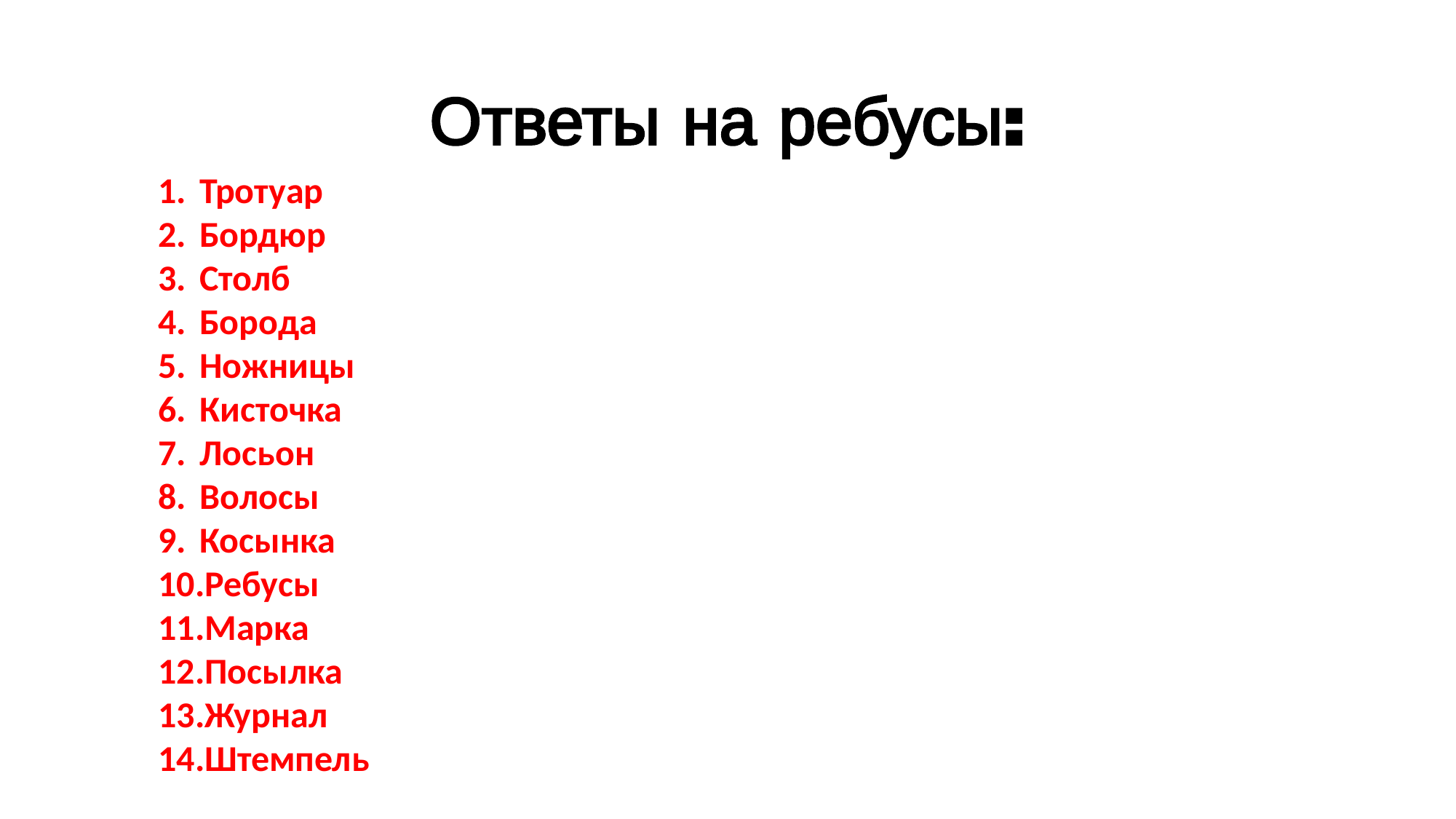

# Ответы на ребусы:
Тротуар
Бордюр
Столб
Борода
Ножницы
Кисточка
Лосьон
Волосы
Косынка
Ребусы
Марка
Посылка
Журнал
Штемпель